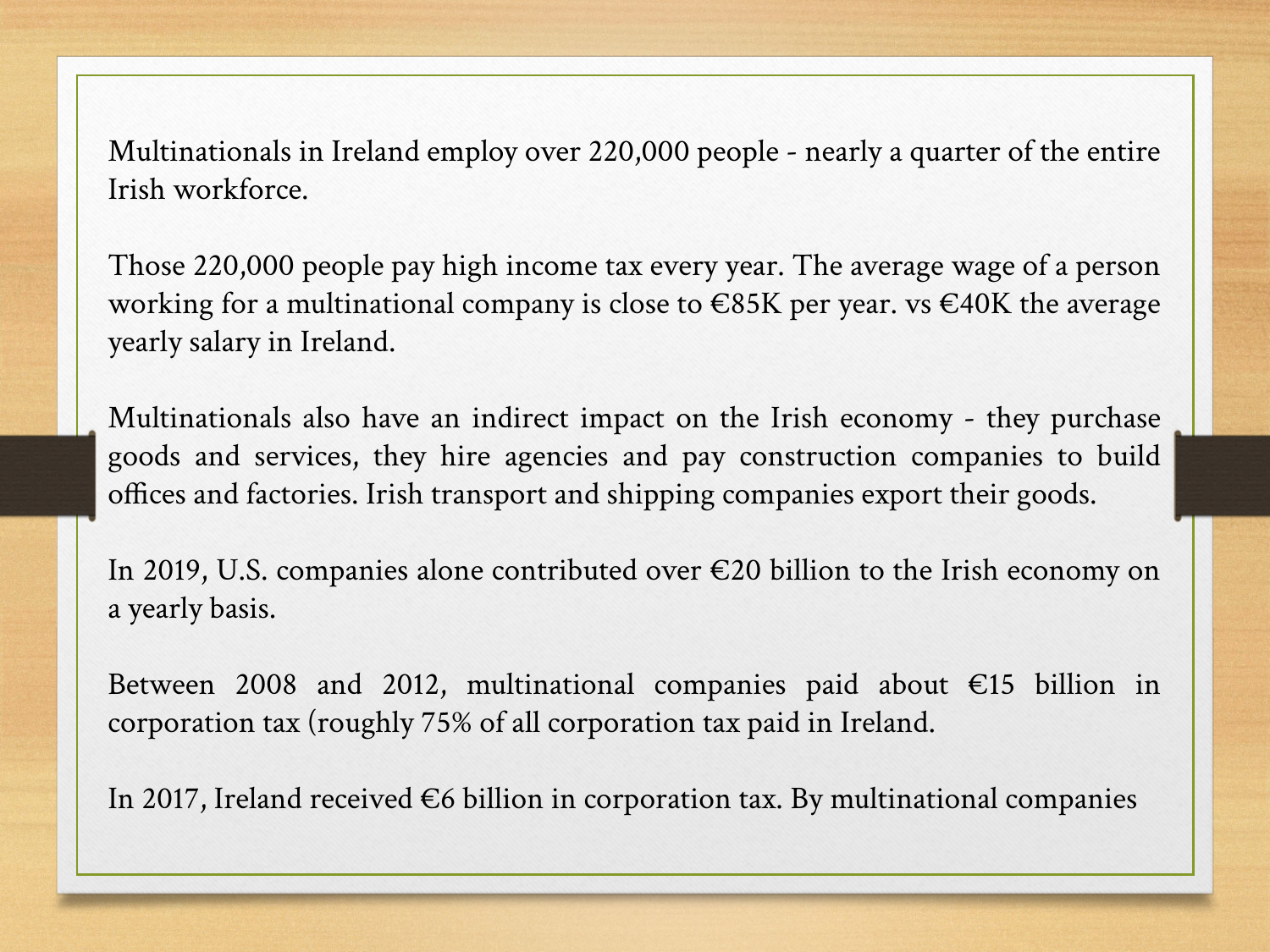

Multinationals in Ireland employ over 220,000 people - nearly a quarter of the entire Irish workforce.

Those 220,000 people pay high income tax every year. The average wage of a person working for a multinational company is close to €85K per year. vs €40K the average yearly salary in Ireland.

Multinationals also have an indirect impact on the Irish economy - they purchase goods and services, they hire agencies and pay construction companies to build offices and factories. Irish transport and shipping companies export their goods.

In 2019, U.S. companies alone contributed over €20 billion to the Irish economy on a yearly basis.

Between 2008 and 2012, multinational companies paid about €15 billion in corporation tax (roughly 75% of all corporation tax paid in Ireland.

In 2017, Ireland received €6 billion in corporation tax. By multinational companies